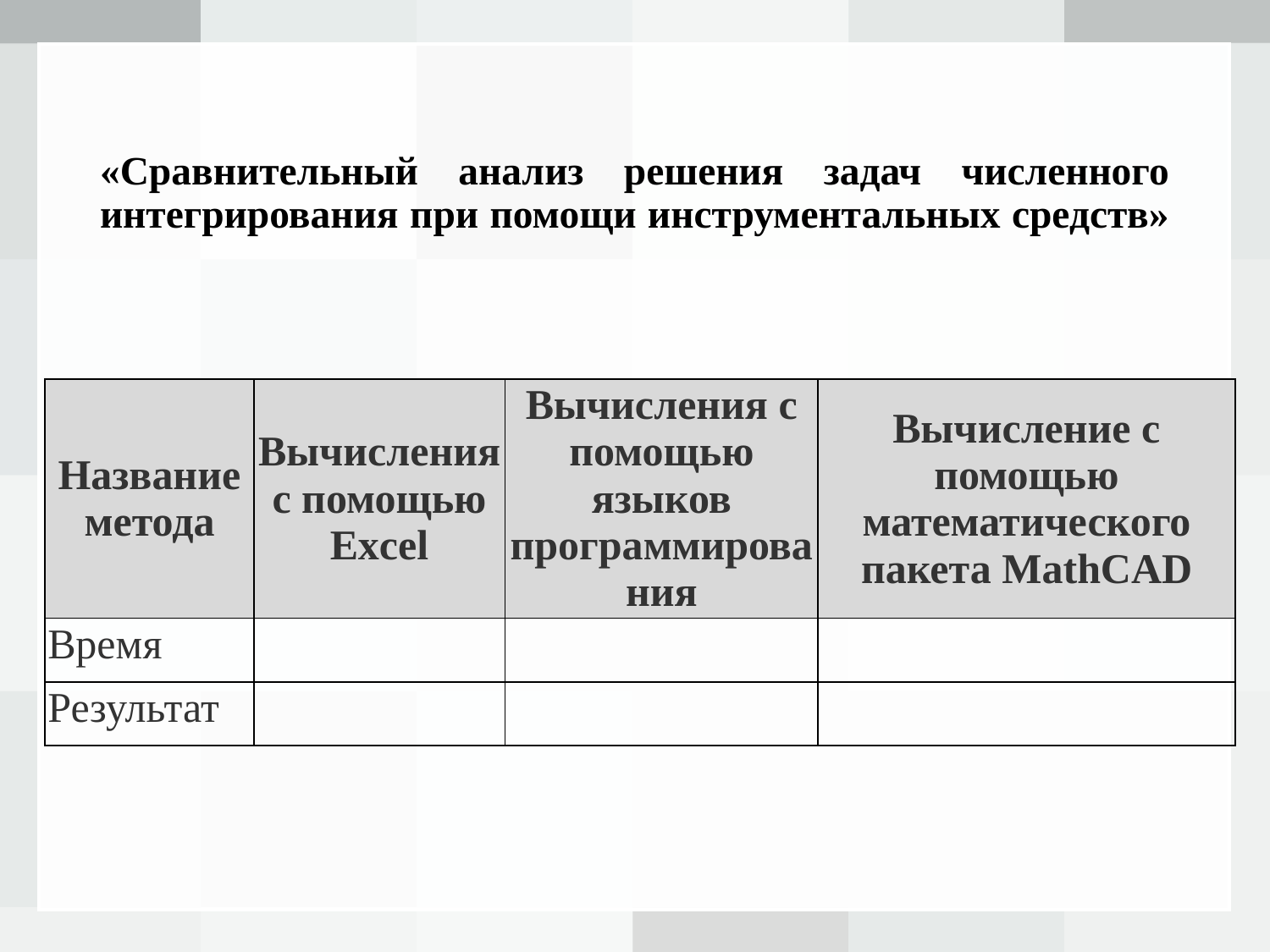

# «Сравнительный анализ решения задач численного интегрирования при помощи инструментальных средств»
| Название метода | Вычисления с помощью Excel | Вычисления с помощью языков программирования | Вычисление с помощью математического пакета MathCAD |
| --- | --- | --- | --- |
| Время |  |  |  |
| Результат |  |  |  |